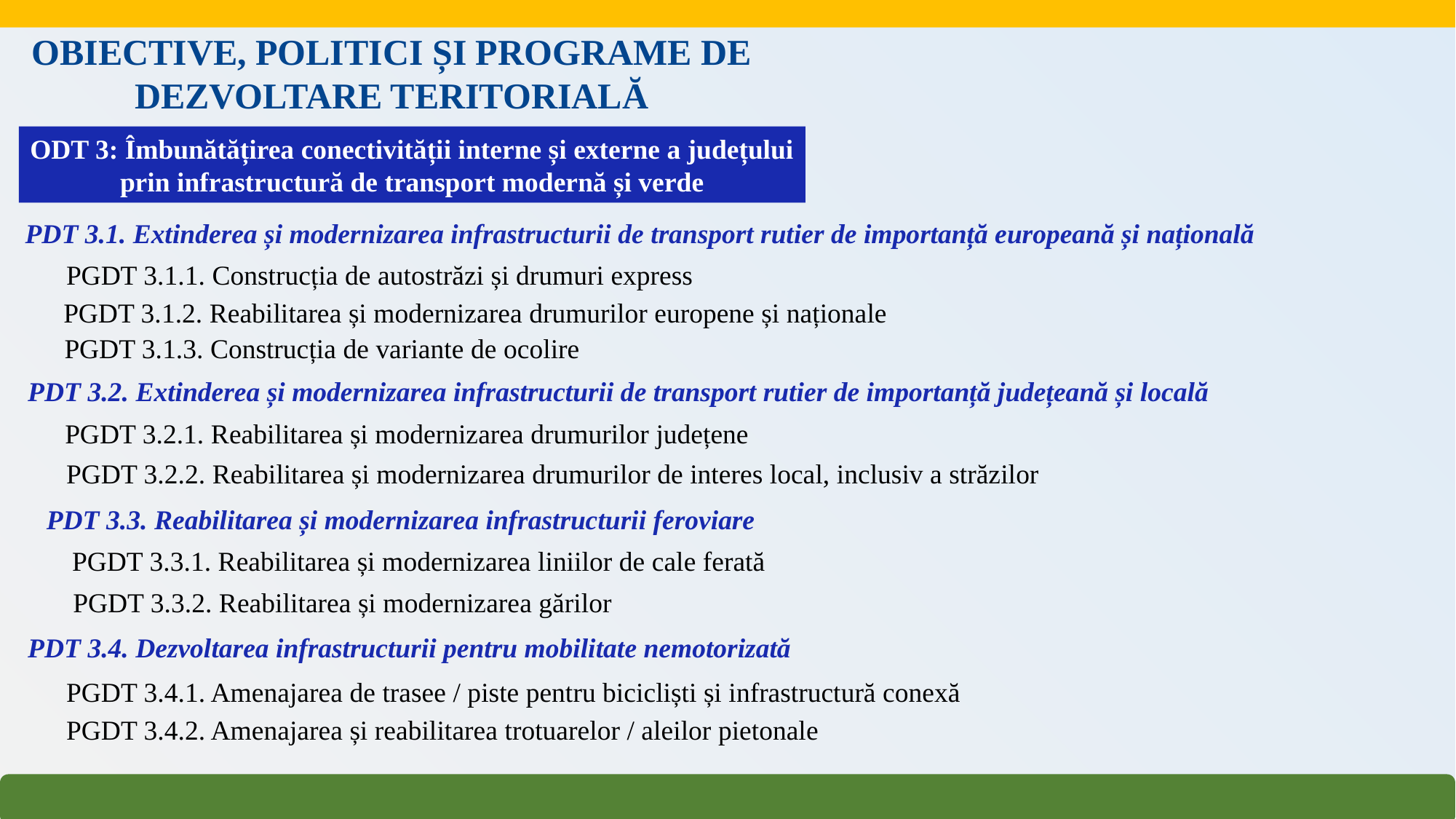

OBIECTIVE, POLITICI ȘI PROGRAME DE
DEZVOLTARE TERITORIALĂ
ODT 3: Îmbunătățirea conectivității interne și externe a județului prin infrastructură de transport modernă și verde
PDT 3.1. Extinderea și modernizarea infrastructurii de transport rutier de importanță europeană și națională
PGDT 3.1.1. Construcția de autostrăzi și drumuri express
PGDT 3.1.2. Reabilitarea și modernizarea drumurilor europene și naționale
PGDT 3.1.3. Construcția de variante de ocolire
PDT 3.2. Extinderea și modernizarea infrastructurii de transport rutier de importanță județeană și locală
PGDT 3.2.1. Reabilitarea și modernizarea drumurilor județene
PGDT 3.2.2. Reabilitarea și modernizarea drumurilor de interes local, inclusiv a străzilor
PDT 3.3. Reabilitarea și modernizarea infrastructurii feroviare
PGDT 3.3.1. Reabilitarea și modernizarea liniilor de cale ferată
PGDT 3.3.2. Reabilitarea și modernizarea gărilor
PDT 3.4. Dezvoltarea infrastructurii pentru mobilitate nemotorizată
PGDT 3.4.1. Amenajarea de trasee / piste pentru bicicliști și infrastructură conexă
PGDT 3.4.2. Amenajarea și reabilitarea trotuarelor / aleilor pietonale